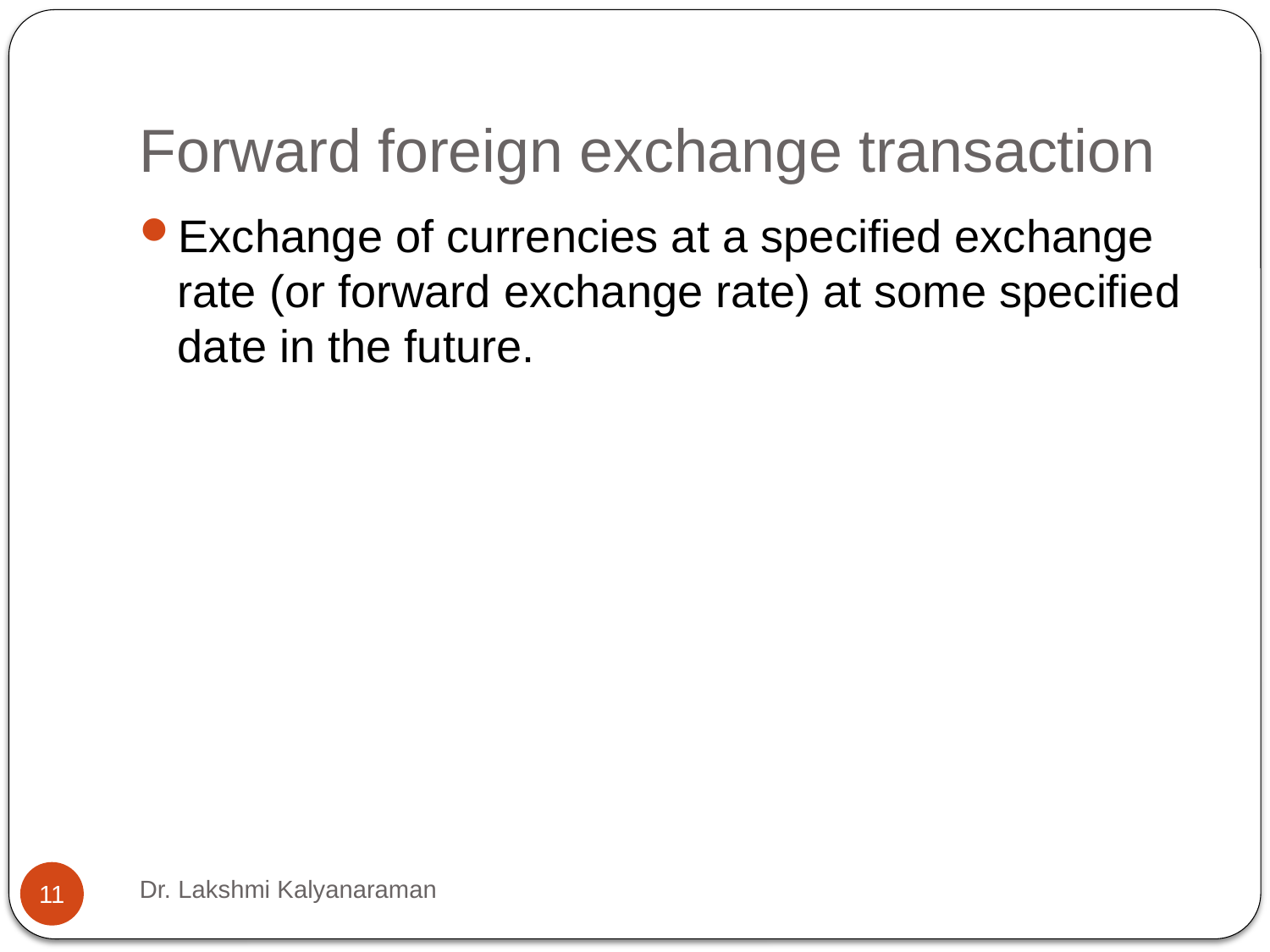

# Forward foreign exchange transaction
Exchange of currencies at a specified exchange rate (or forward exchange rate) at some specified date in the future.
Dr. Lakshmi Kalyanaraman
11